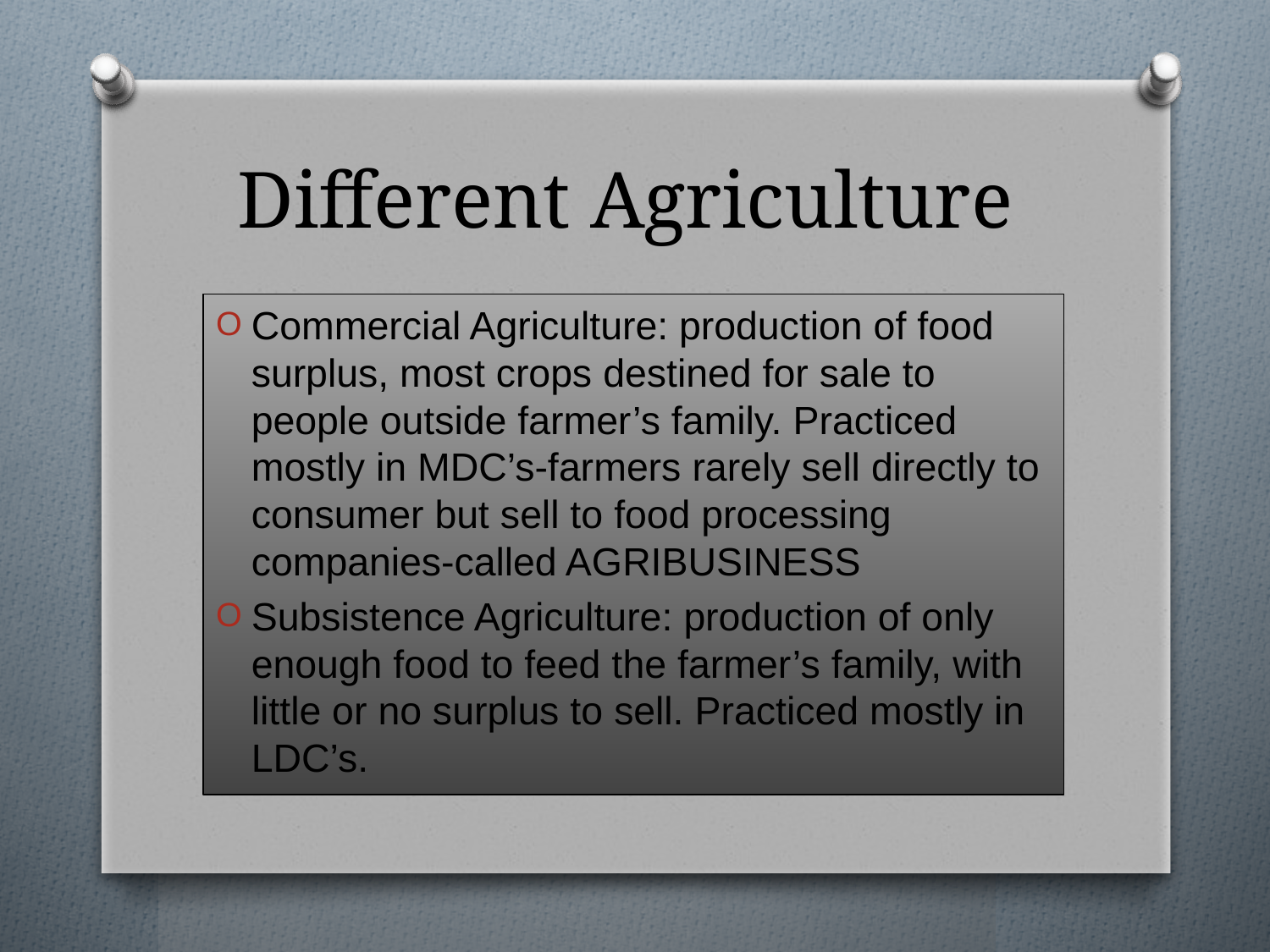

# Different Agriculture
Commercial Agriculture: production of food surplus, most crops destined for sale to people outside farmer’s family. Practiced mostly in MDC’s-farmers rarely sell directly to consumer but sell to food processing companies-called AGRIBUSINESS
Subsistence Agriculture: production of only enough food to feed the farmer’s family, with little or no surplus to sell. Practiced mostly in LDC’s.